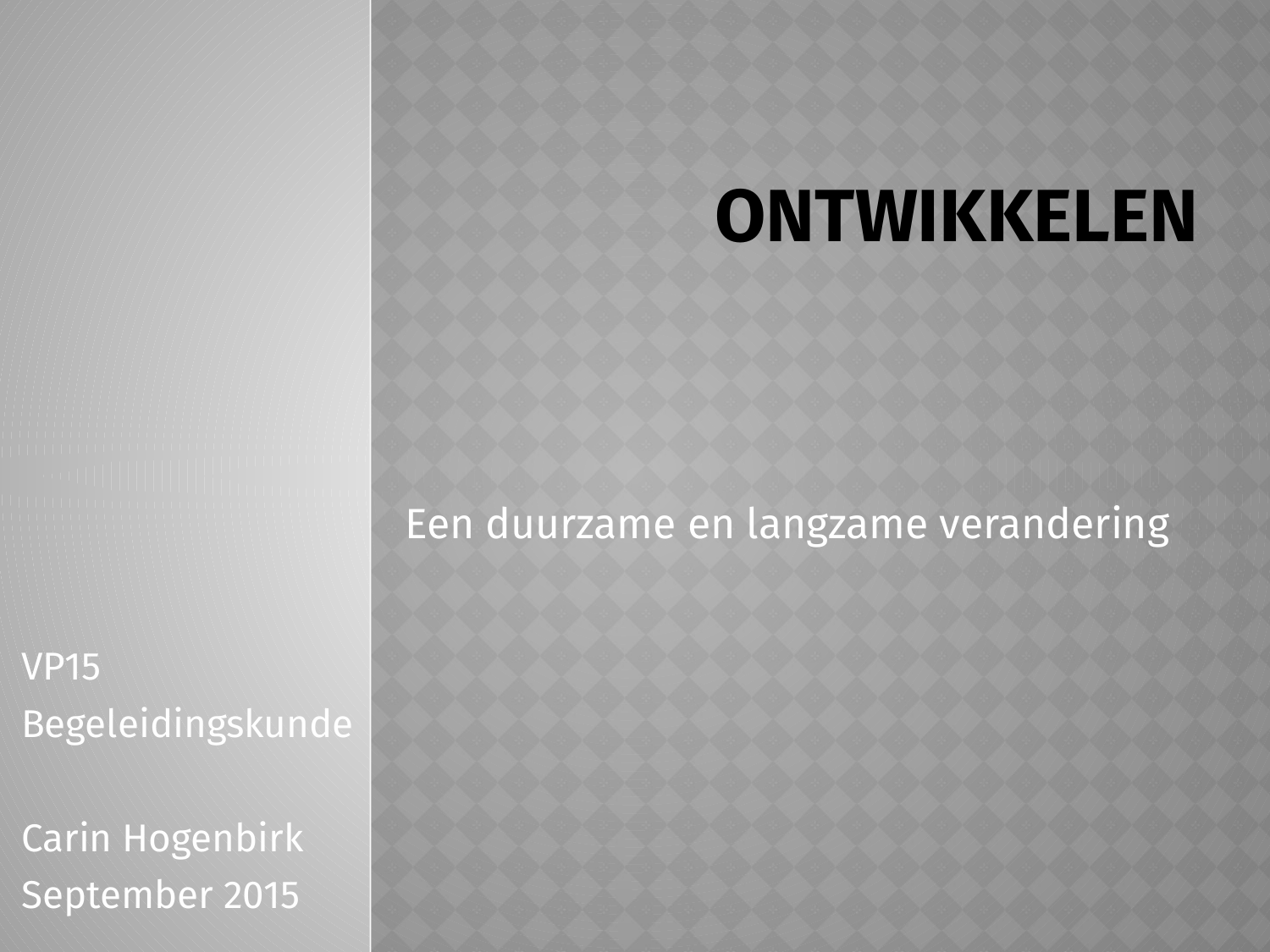

# Ontwikkelen
Een duurzame en langzame verandering
VP15
Begeleidingskunde

Carin Hogenbirk
September 2015